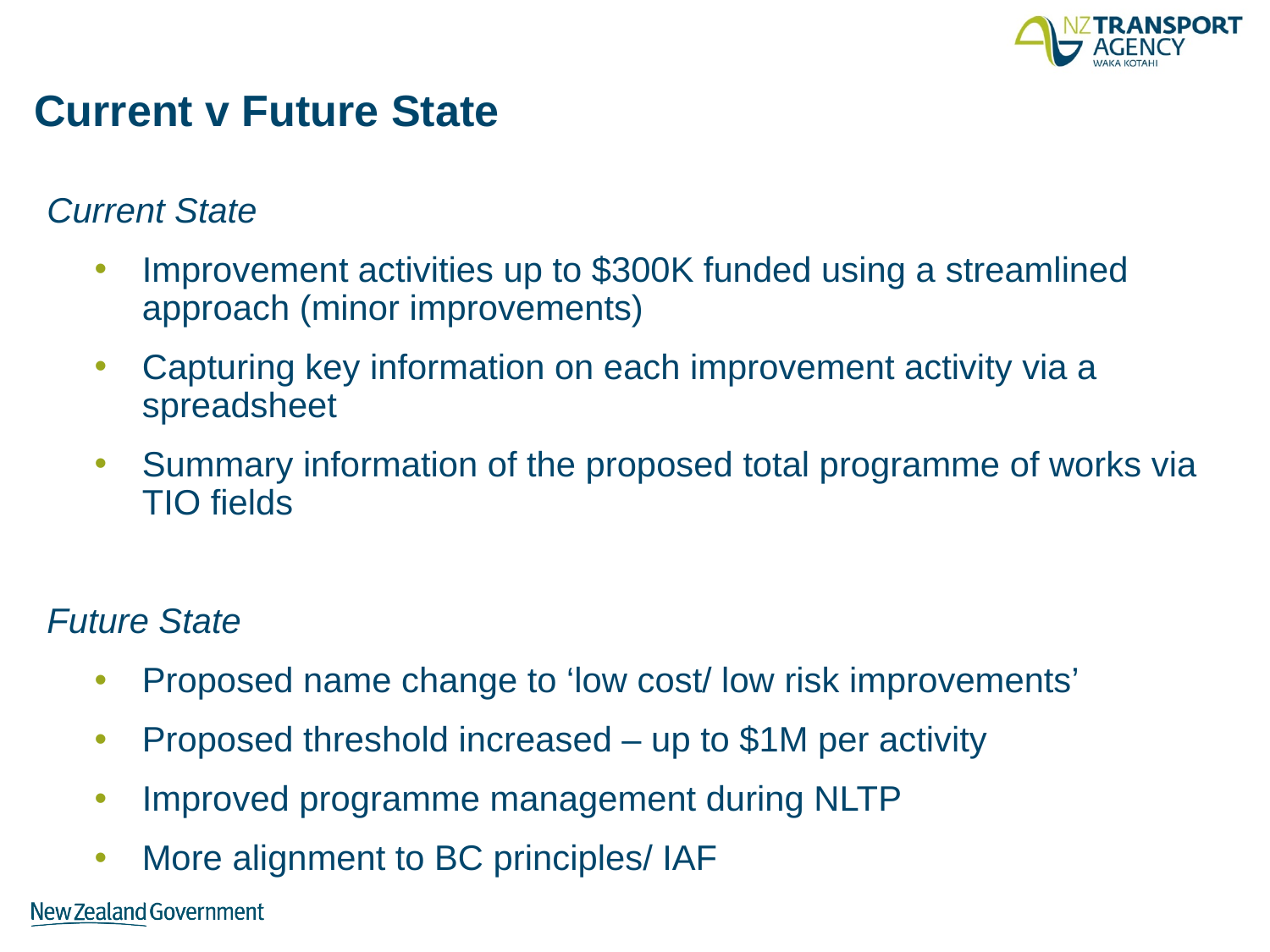

# Current v Future State
Current State
Improvement activities up to $300K funded using a streamlined approach (minor improvements)
Capturing key information on each improvement activity via a spreadsheet
Summary information of the proposed total programme of works via TIO fields

Future State
Proposed name change to ‘low cost/ low risk improvements’
Proposed threshold increased – up to $1M per activity
Improved programme management during NLTP
More alignment to BC principles/ IAF